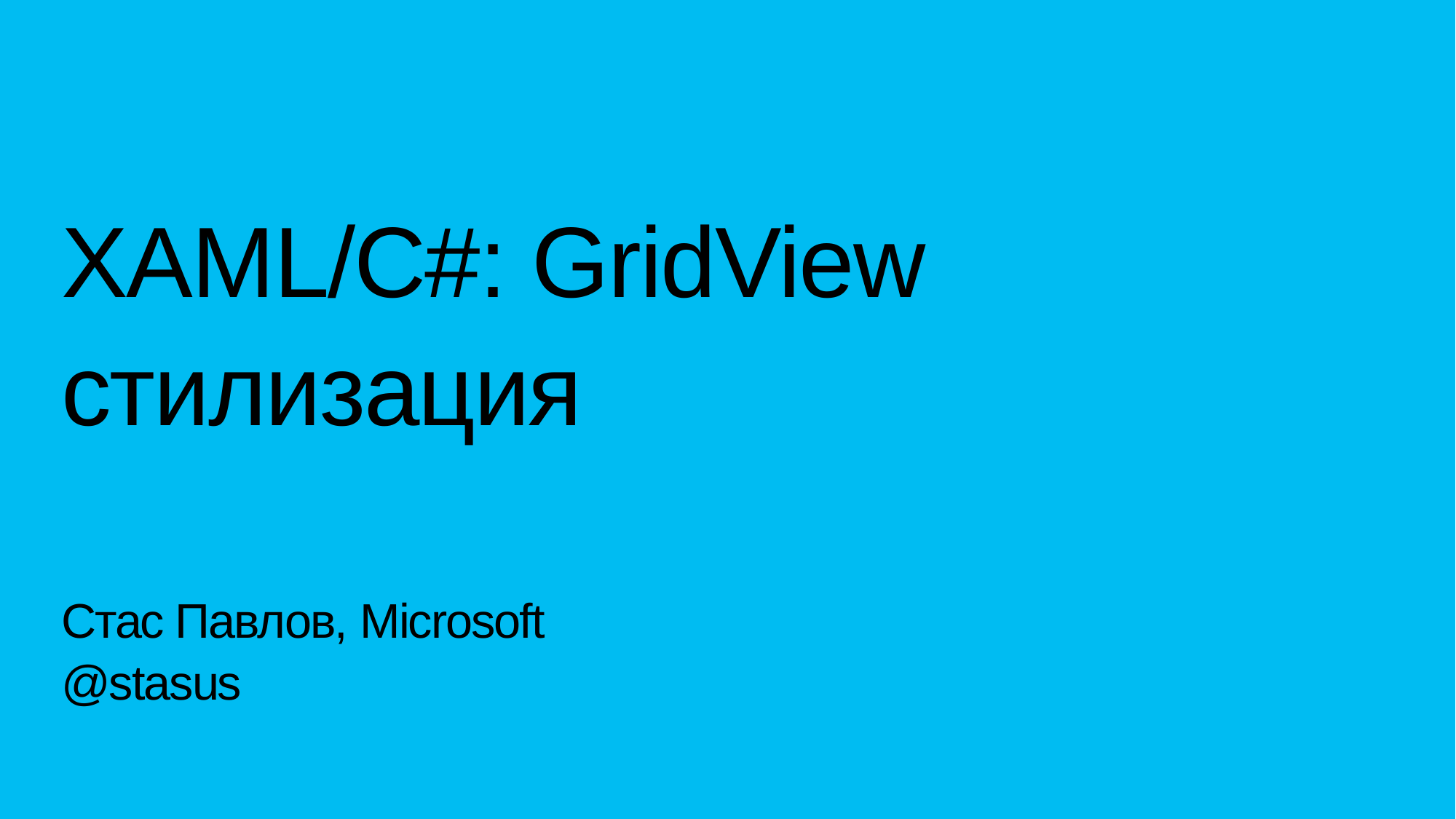

XAML/C#: GridView
стилизация
Стас Павлов, Microsoft
@stasus